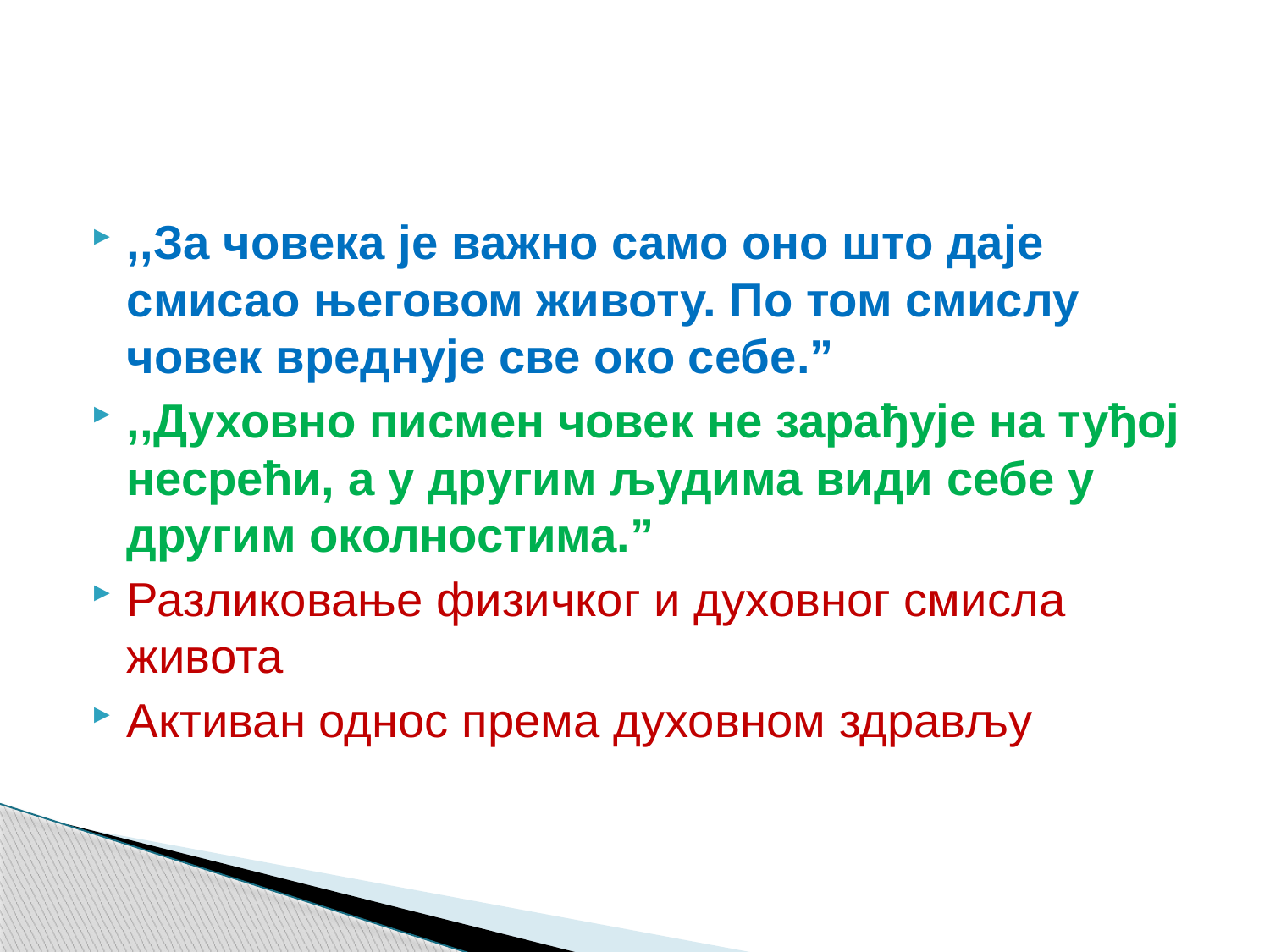

#
,,За човека је важно само оно што даје смисао његовом животу. По том смислу човек вреднује све око себе.”
,,Духовно писмен човек не зарађује на туђој несрећи, а у другим људима види себе у другим околностима.”
Разликовање физичког и духовног смисла живота
Активан однос према духовном здрављу